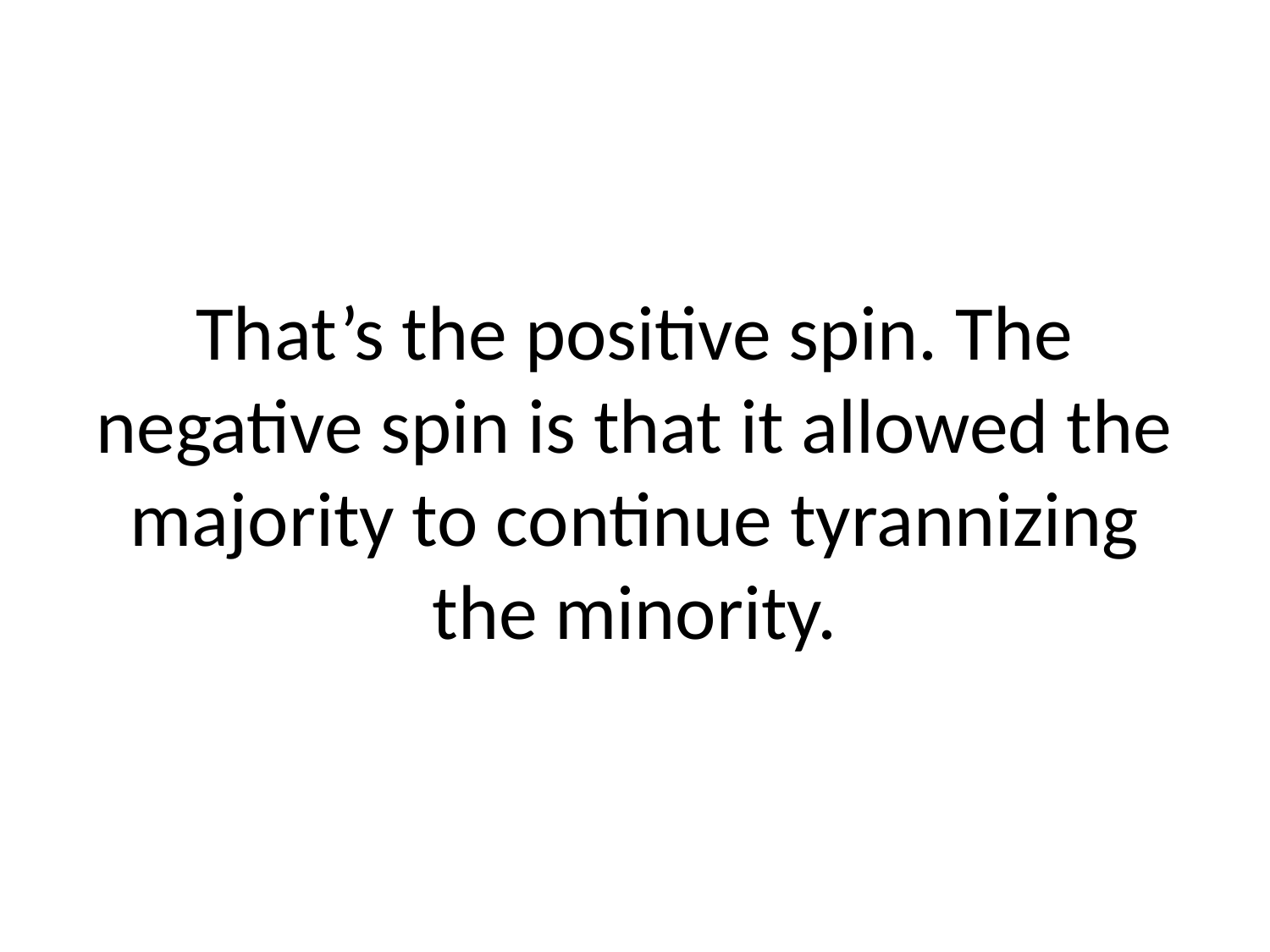

# That’s the positive spin. The negative spin is that it allowed the majority to continue tyrannizing the minority.